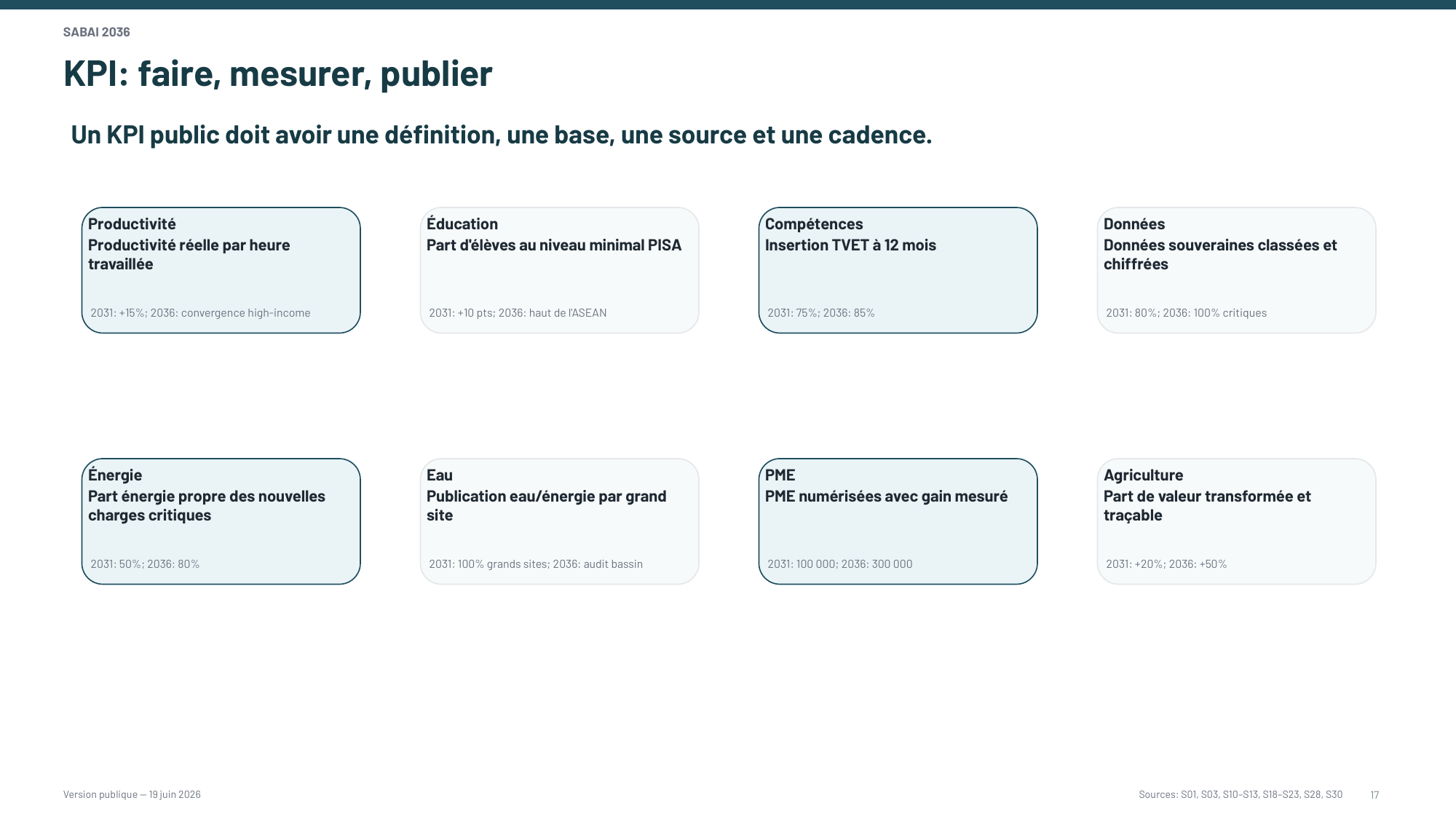

SABAI 2036
KPI: faire, mesurer, publier
Un KPI public doit avoir une définition, une base, une source et une cadence.
Productivité
Productivité réelle par heure travaillée
Éducation
Part d'élèves au niveau minimal PISA
Compétences
Insertion TVET à 12 mois
Données
Données souveraines classées et chiffrées
2031: +15%; 2036: convergence high-income
2031: +10 pts; 2036: haut de l'ASEAN
2031: 75%; 2036: 85%
2031: 80%; 2036: 100% critiques
Énergie
Part énergie propre des nouvelles charges critiques
Eau
Publication eau/énergie par grand site
PME
PME numérisées avec gain mesuré
Agriculture
Part de valeur transformée et traçable
2031: 50%; 2036: 80%
2031: 100% grands sites; 2036: audit bassin
2031: 100 000; 2036: 300 000
2031: +20%; 2036: +50%
17
Version publique — 19 juin 2026
Sources: S01, S03, S10–S13, S18–S23, S28, S30